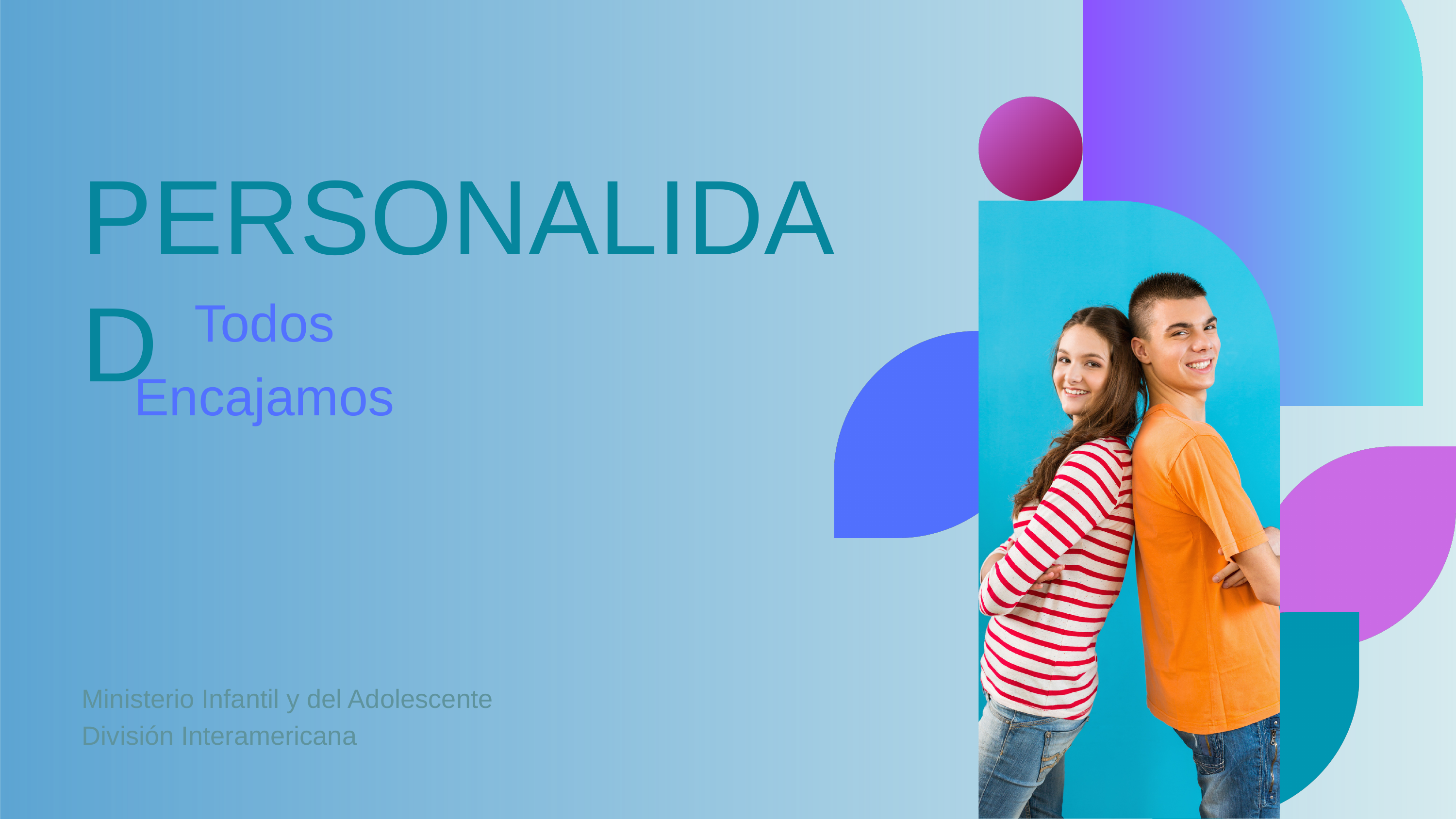

PERSONALIDAD

Todos Encajamos

Ministerio Infantil y del Adolescente
División Interamericana